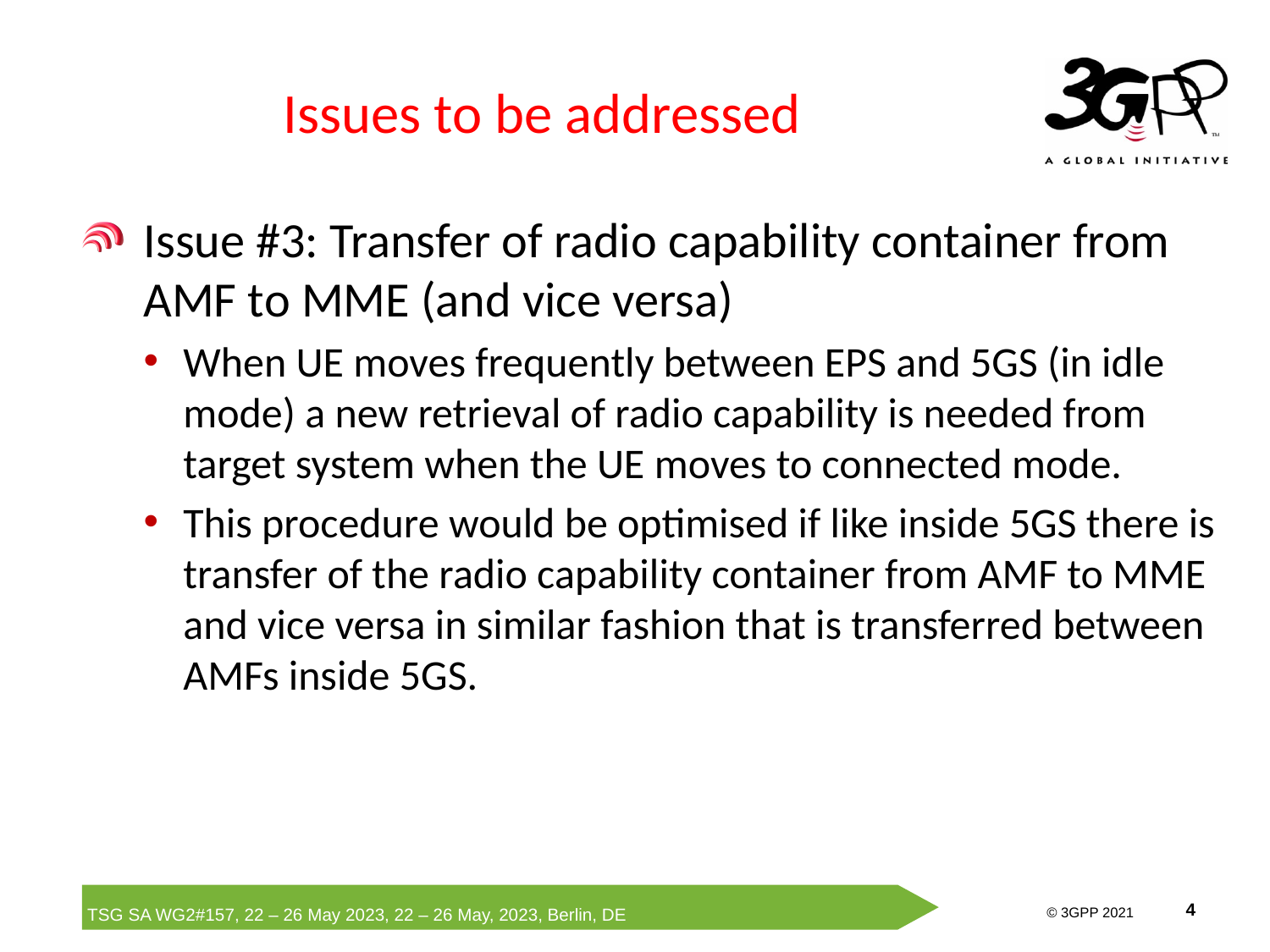

# Issues to be addressed
Issue #3: Transfer of radio capability container from AMF to MME (and vice versa)
When UE moves frequently between EPS and 5GS (in idle mode) a new retrieval of radio capability is needed from target system when the UE moves to connected mode.
This procedure would be optimised if like inside 5GS there is transfer of the radio capability container from AMF to MME and vice versa in similar fashion that is transferred between AMFs inside 5GS.